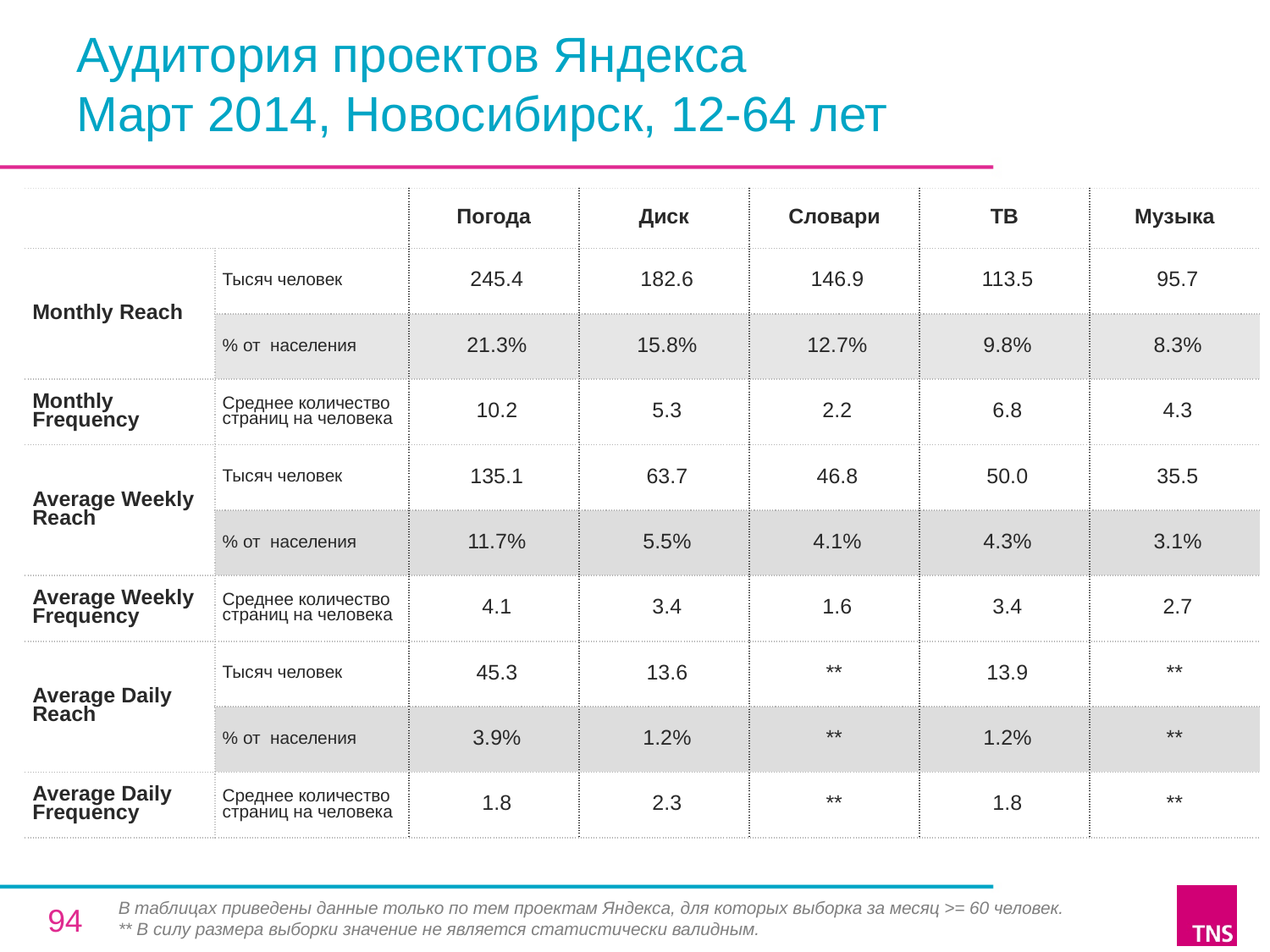

# Аудитория проектов Яндекса Март 2014, Новосибирск, 12-64 лет
|  |  | Погода | Диск | Словари | ТВ | Музыка |
| --- | --- | --- | --- | --- | --- | --- |
| Monthly Reach | Тысяч человек | 245.4 | 182.6 | 146.9 | 113.5 | 95.7 |
|  | % от населения | 21.3% | 15.8% | 12.7% | 9.8% | 8.3% |
| Monthly Frequency | Среднее количество страниц на человека | 10.2 | 5.3 | 2.2 | 6.8 | 4.3 |
| Average Weekly Reach | Тысяч человек | 135.1 | 63.7 | 46.8 | 50.0 | 35.5 |
|  | % от населения | 11.7% | 5.5% | 4.1% | 4.3% | 3.1% |
| Average Weekly Frequency | Среднее количество страниц на человека | 4.1 | 3.4 | 1.6 | 3.4 | 2.7 |
| Average Daily Reach | Тысяч человек | 45.3 | 13.6 | \*\* | 13.9 | \*\* |
|  | % от населения | 3.9% | 1.2% | \*\* | 1.2% | \*\* |
| Average Daily Frequency | Среднее количество страниц на человека | 1.8 | 2.3 | \*\* | 1.8 | \*\* |
В таблицах приведены данные только по тем проектам Яндекса, для которых выборка за месяц >= 60 человек.
** В силу размера выборки значение не является статистически валидным.
94